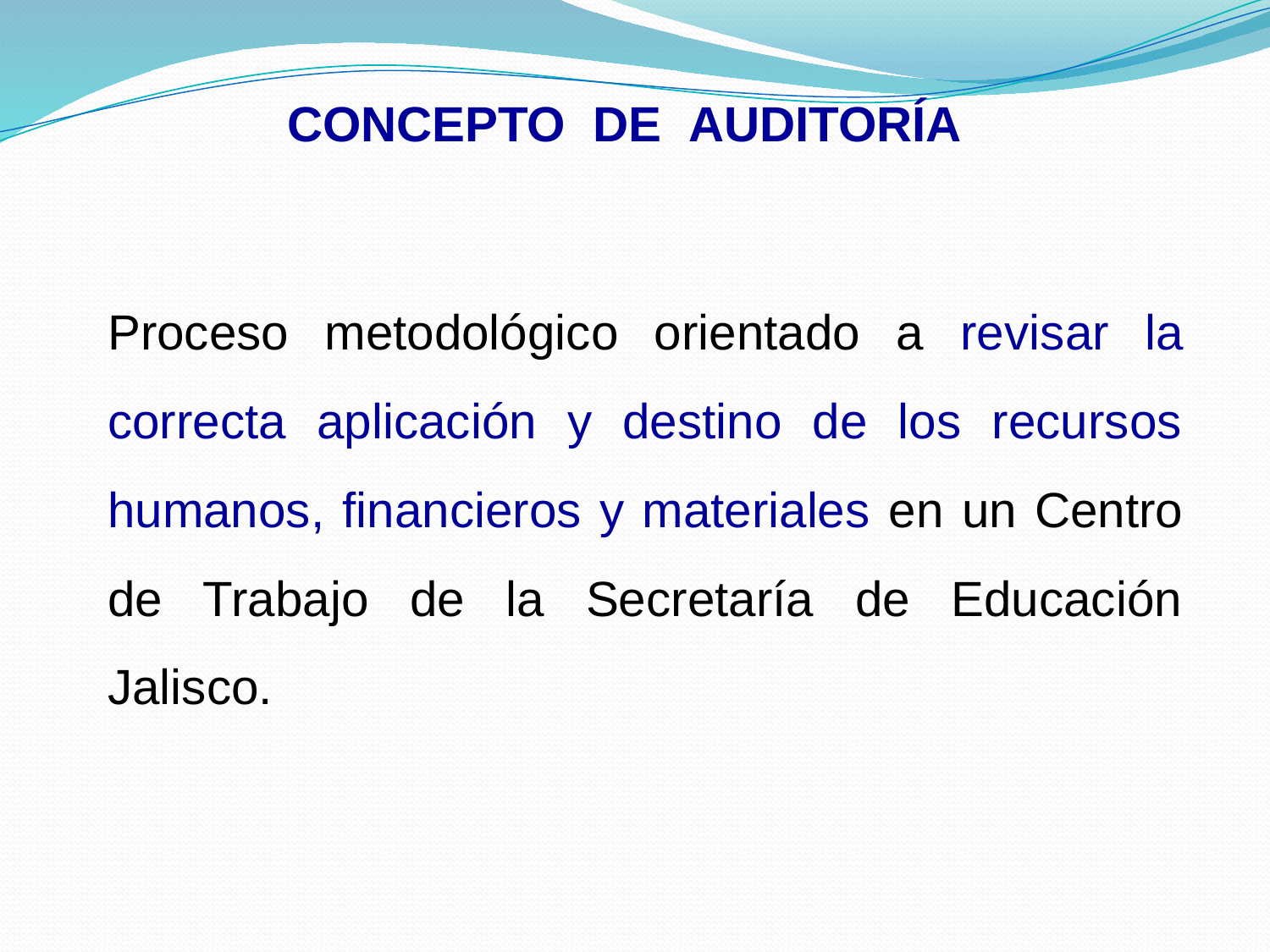

CONCEPTO  DE  AUDITORÍA
Proceso metodológico orientado a revisar la correcta aplicación y destino de los recursos humanos, financieros y materiales en un Centro de Trabajo de la Secretaría de Educación Jalisco.